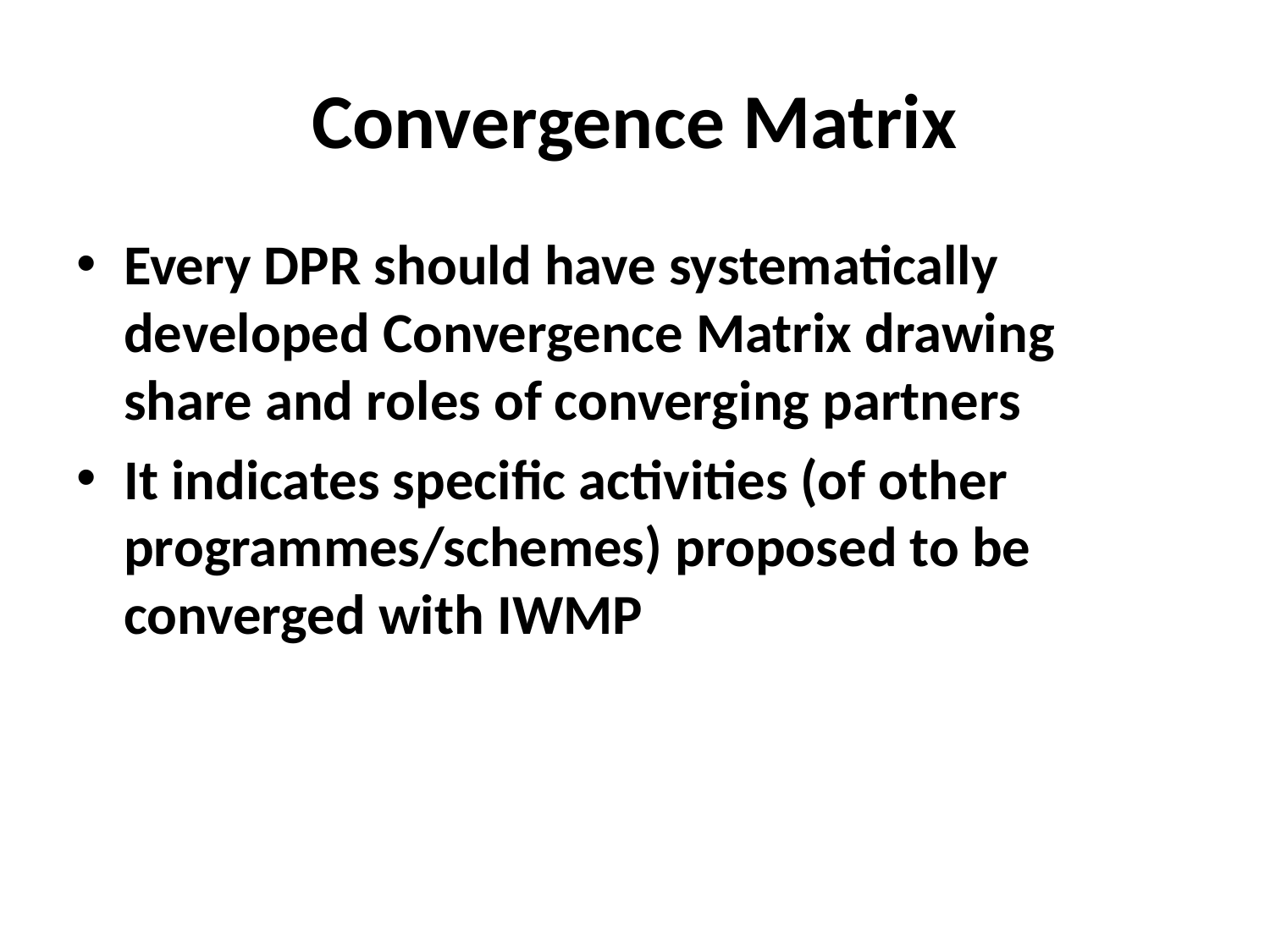

# Convergence Matrix
Every DPR should have systematically developed Convergence Matrix drawing share and roles of converging partners
It indicates specific activities (of other programmes/schemes) proposed to be converged with IWMP